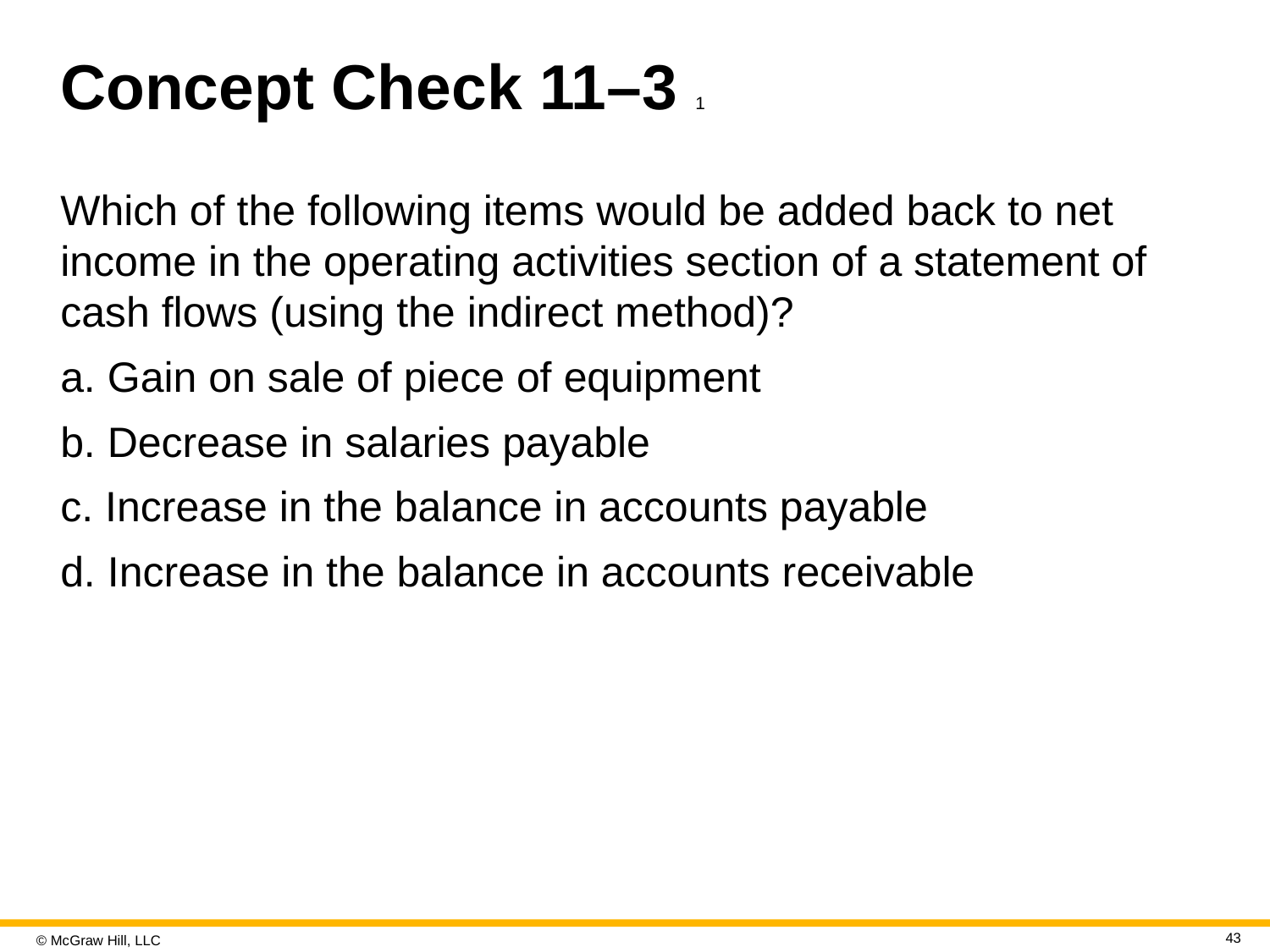

# Concept Check 11–3 1
Which of the following items would be added back to net income in the operating activities section of a statement of cash flows (using the indirect method)?
a. Gain on sale of piece of equipment
b. Decrease in salaries payable
c. Increase in the balance in accounts payable
d. Increase in the balance in accounts receivable
43